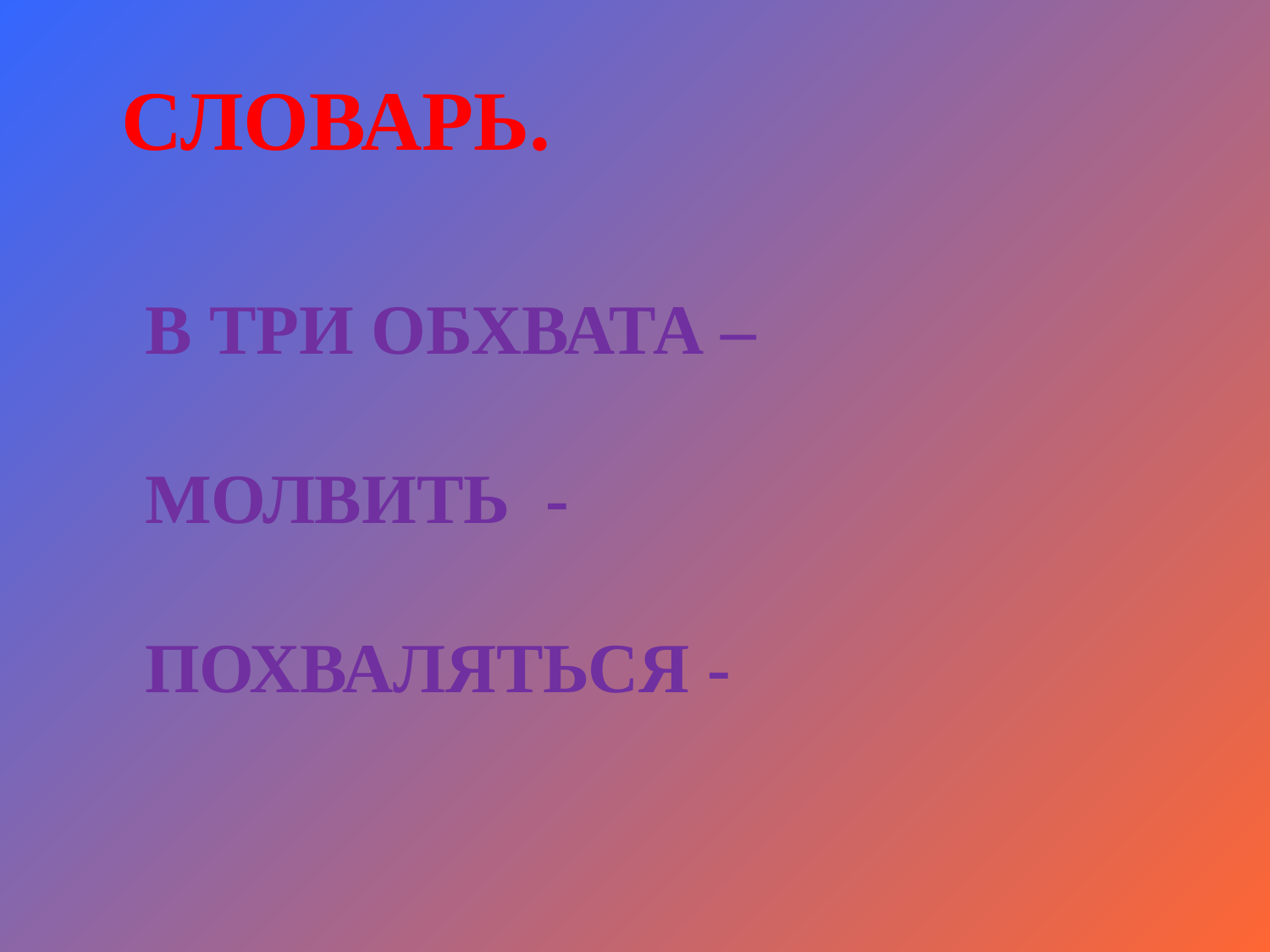

СЛОВАРЬ.
В ТРИ ОБХВАТА –

МОЛВИТЬ  -

ПОХВАЛЯТЬСЯ -